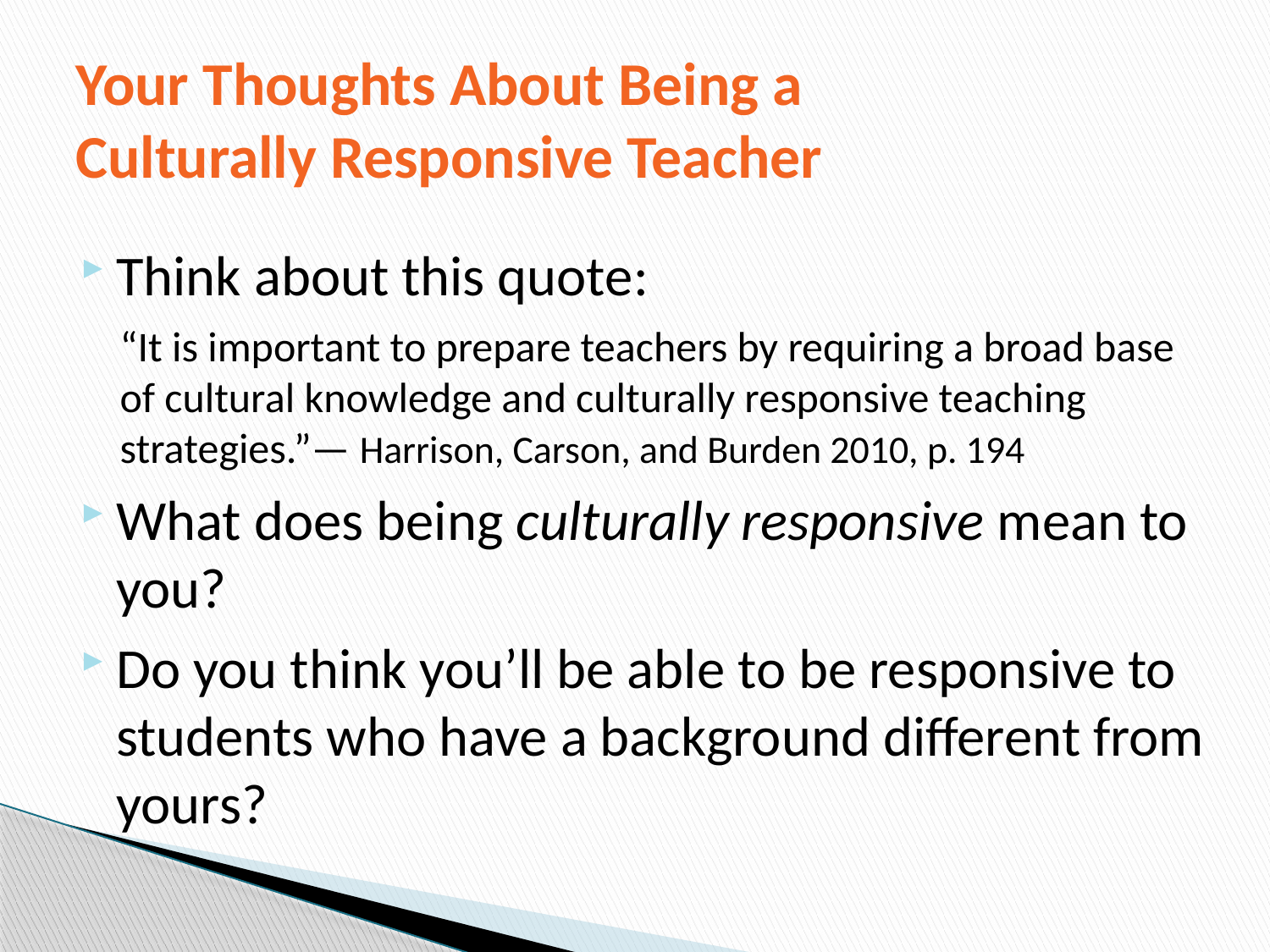

# Your Thoughts About Being a Culturally Responsive Teacher
Think about this quote:
“It is important to prepare teachers by requiring a broad base of cultural knowledge and culturally responsive teaching strategies.”— Harrison, Carson, and Burden 2010, p. 194
What does being culturally responsive mean to you?
Do you think you’ll be able to be responsive to students who have a background different from yours?